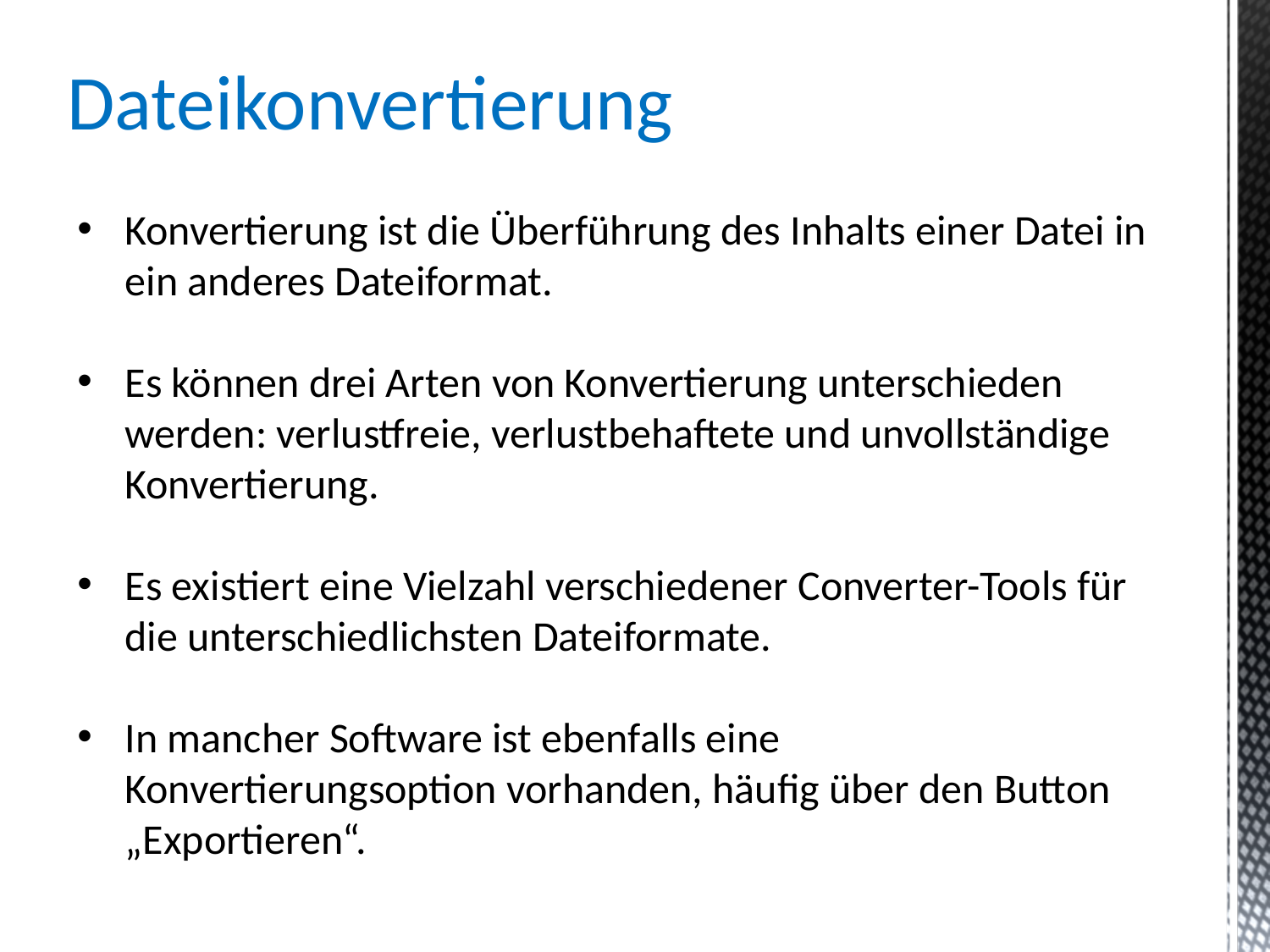

Dateikonvertierung
Konvertierung ist die Überführung des Inhalts einer Datei in ein anderes Dateiformat.

Es können drei Arten von Konvertierung unterschieden werden: verlustfreie, verlustbehaftete und unvollständige Konvertierung.

Es existiert eine Vielzahl verschiedener Converter-Tools für die unterschiedlichsten Dateiformate.

In mancher Software ist ebenfalls eine Konvertierungsoption vorhanden, häufig über den Button „Exportieren“.